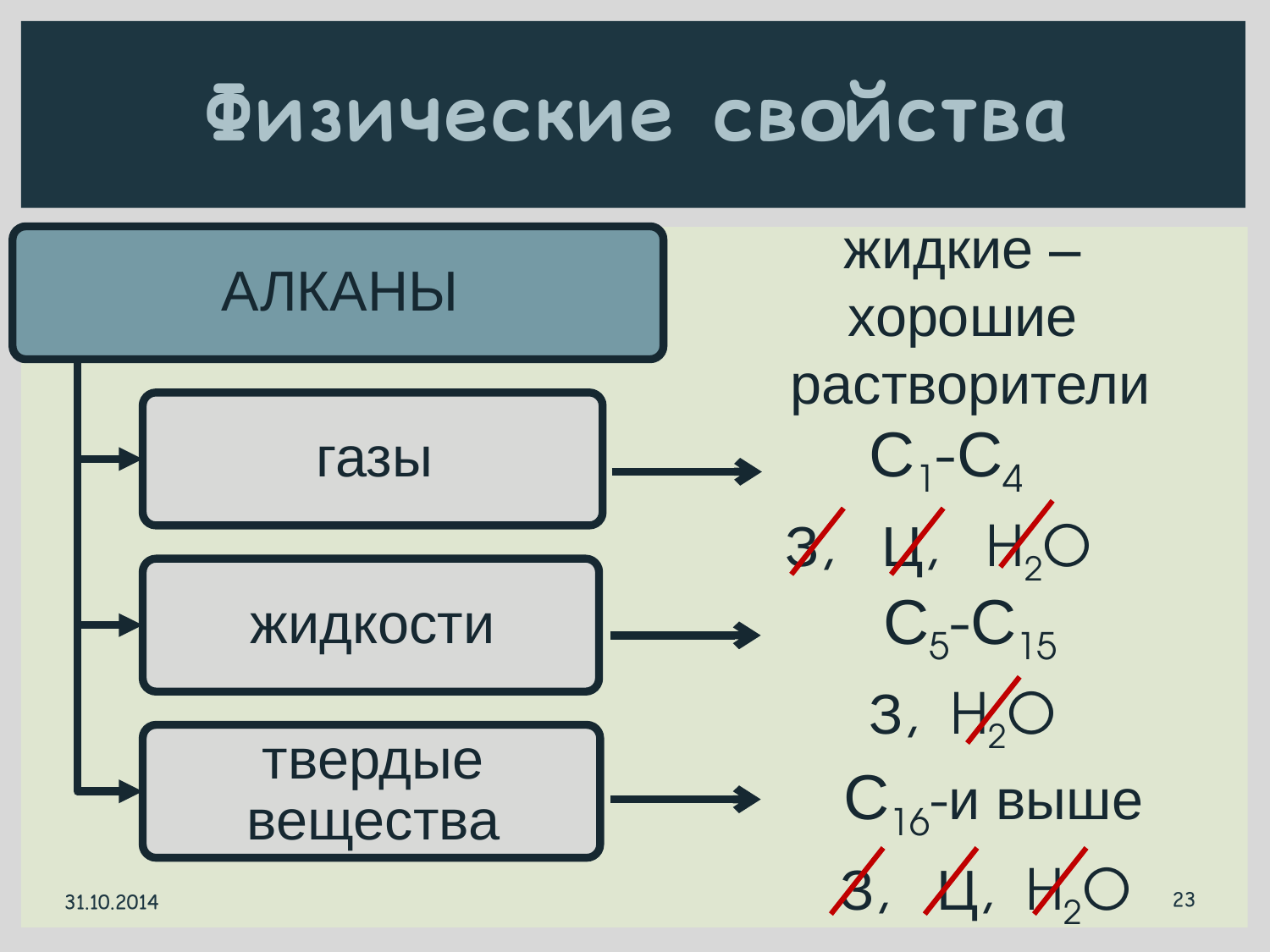

# Физические свойства
жидкие ─
хорошие
растворители
АЛКАНЫ
газы
жидкости
твердые вещества
С1-С4
З,   Ц,   H2O
С5-С15
З,  H2O
С16-и выше
З,   Ц,  H2O
23
31.10.2014